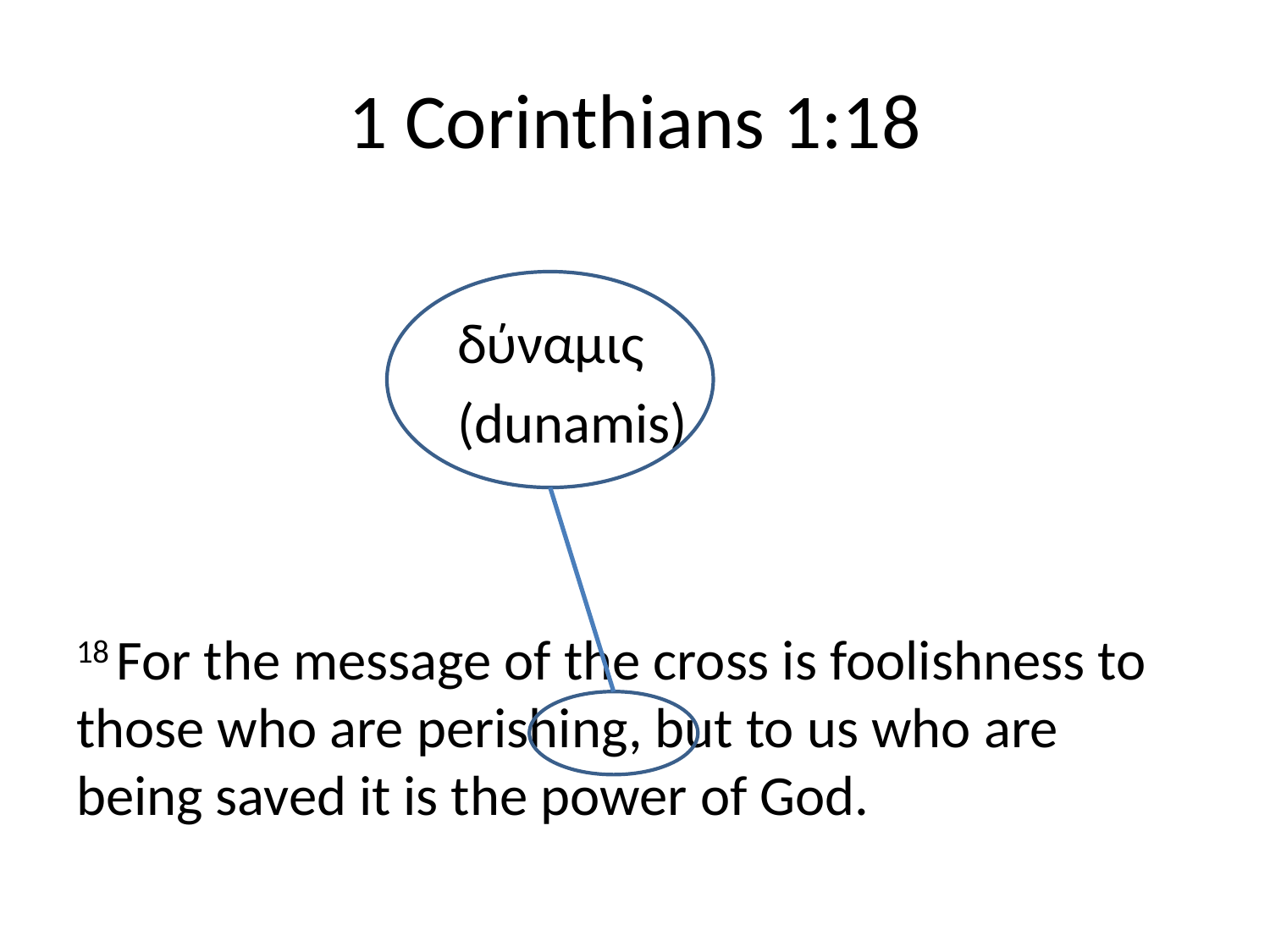

# 1 Corinthians 1:18

			δύναμις
			(dunamis)

18 For the message of the cross is foolishness to those who are perishing, but to us who are being saved it is the power of God.